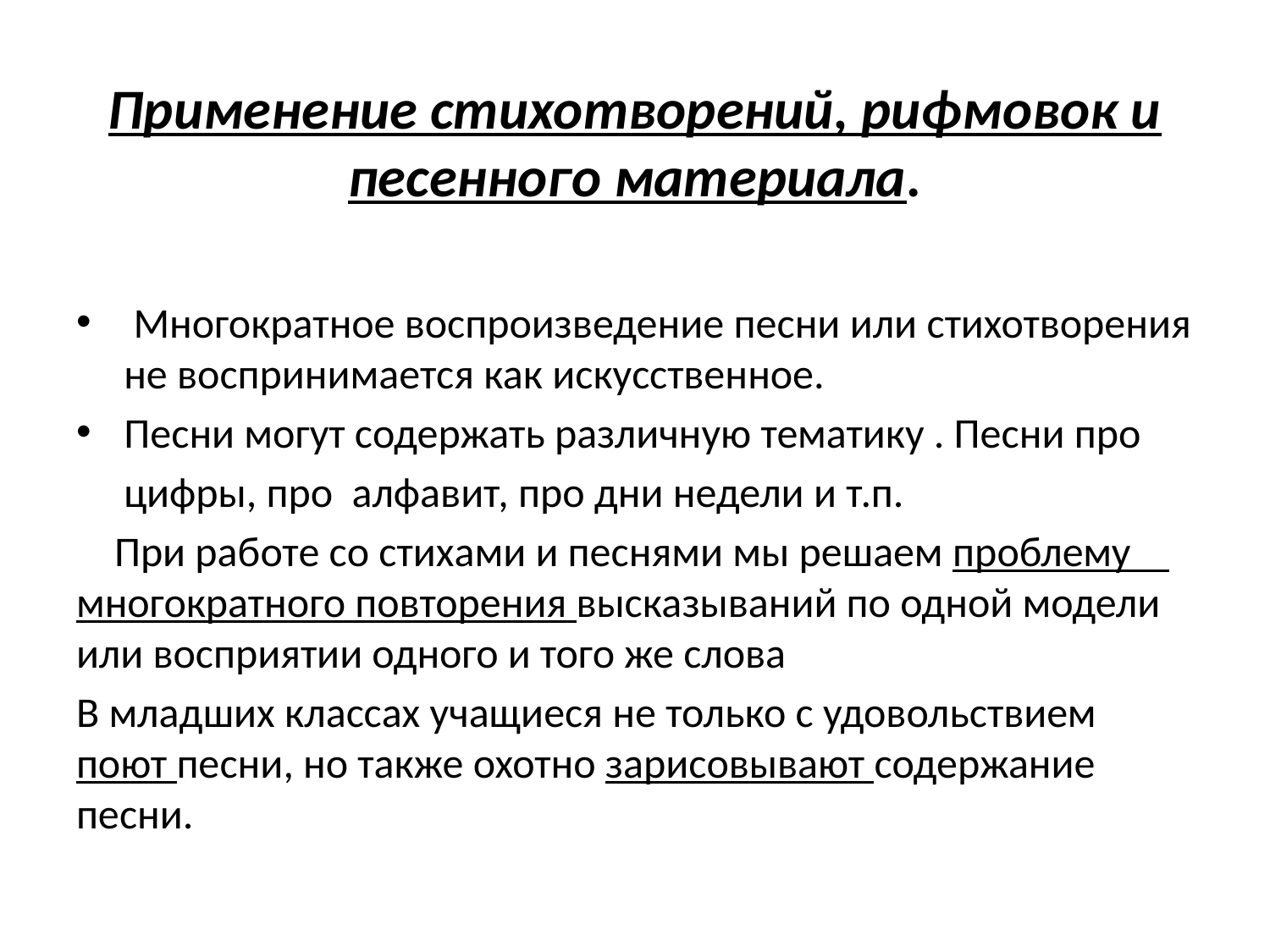

Применение стихотворений, рифмовок и песенного материала.

 Многократное воспроизведение песни или стихотворения не воспринимается как искусственное.
Песни могут содержать различную тематику . Песни про
     цифры, про  алфавит, про дни недели и т.п.
    При работе со стихами и песнями мы решаем проблему     многократного повторения высказываний по одной модели или восприятии одного и того же слова
В младших классах учащиеся не только с удовольствием  поют песни, но также охотно зарисовывают содержание песни.